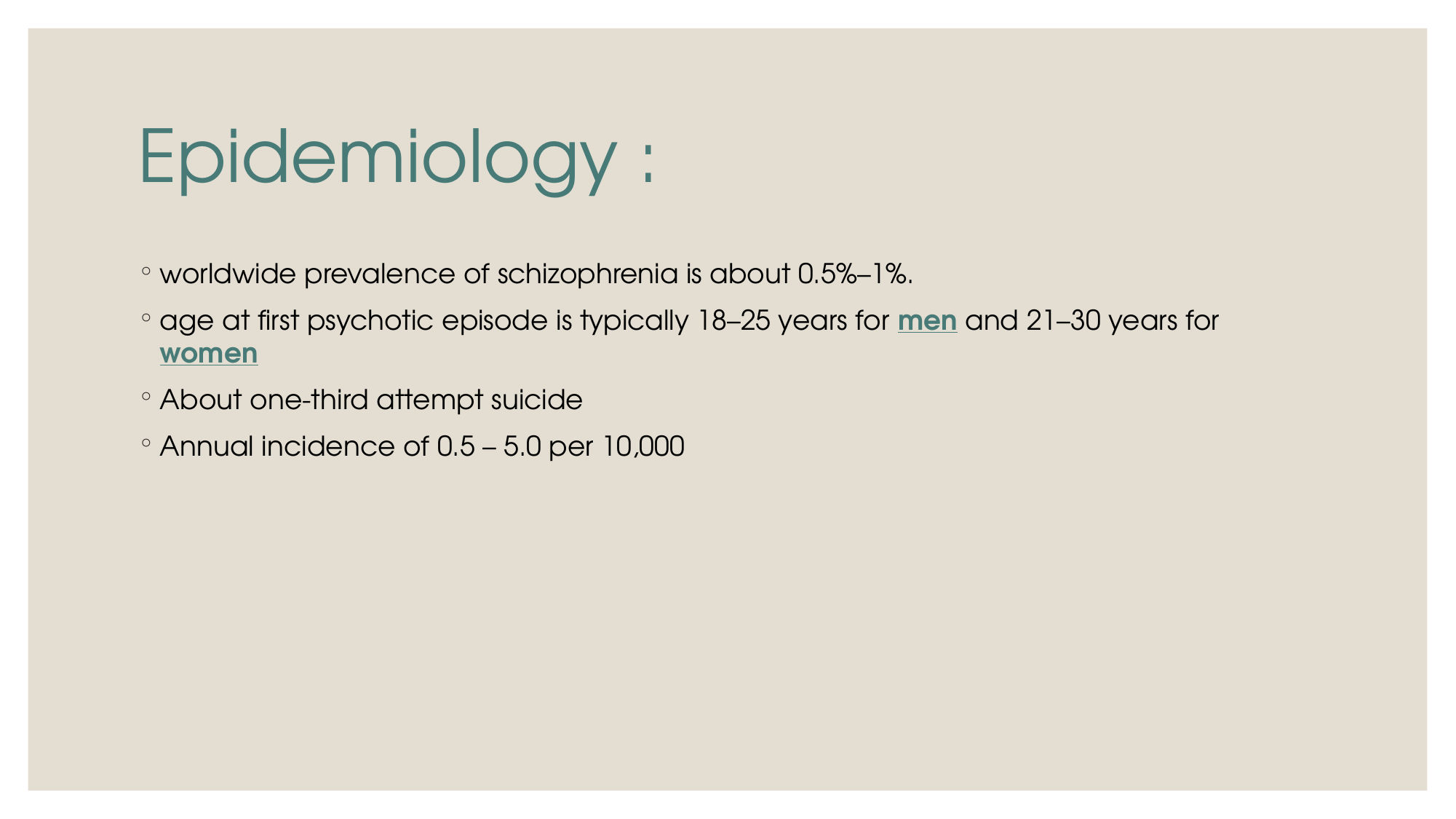

# Epidemiology :
worldwide prevalence of schizophrenia is about 0.5%–1%.
age at first psychotic episode is typically 18–25 years for men and 21–30 years for women
About one-third attempt suicide
Annual incidence of 0.5 – 5.0 per 10,000